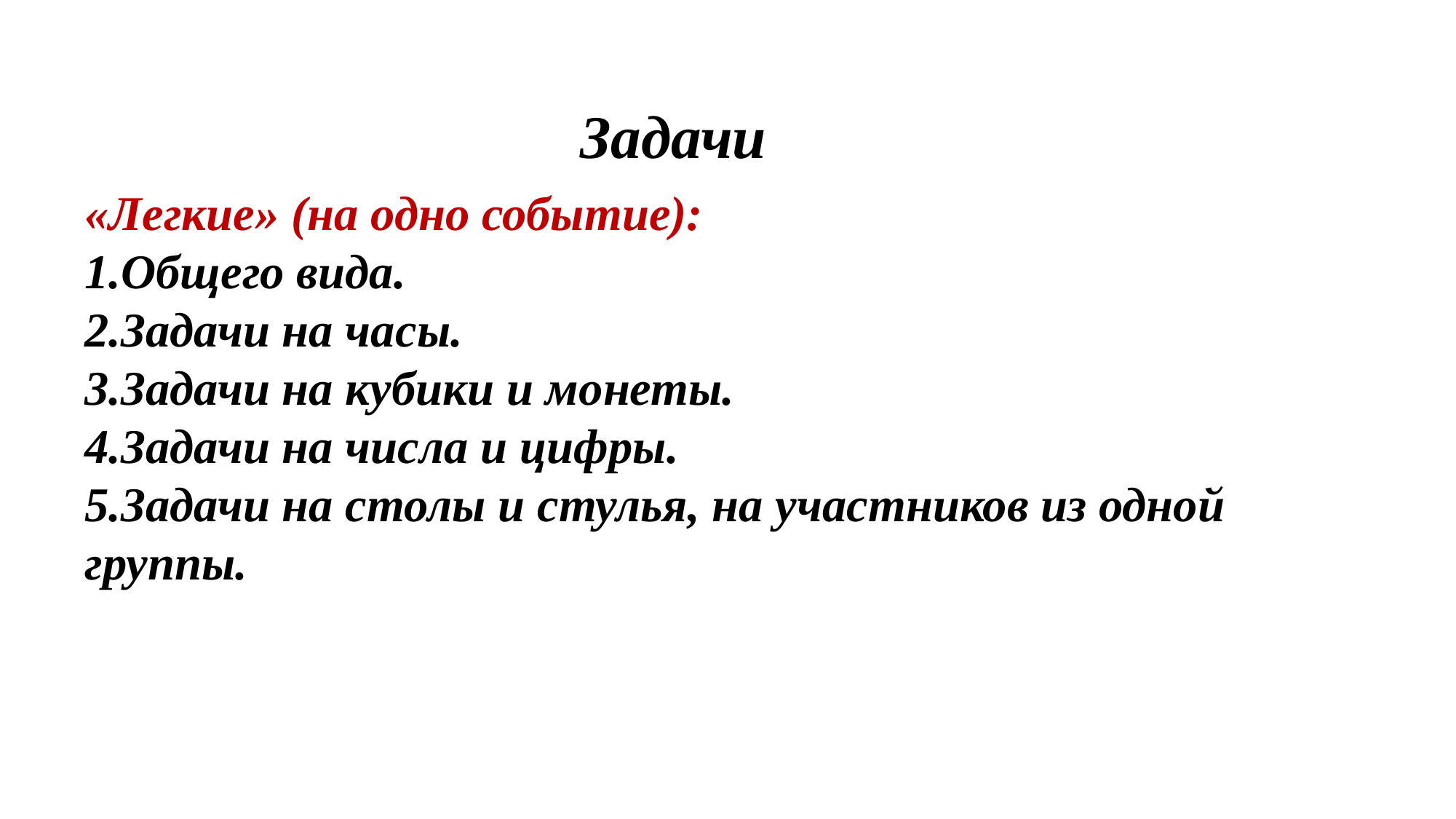

Задачи
«Легкие» (на одно событие):
1.Общего вида.
2.Задачи на часы.
3.Задачи на кубики и монеты.
4.Задачи на числа и цифры.
5.Задачи на столы и стулья, на участников из одной группы.